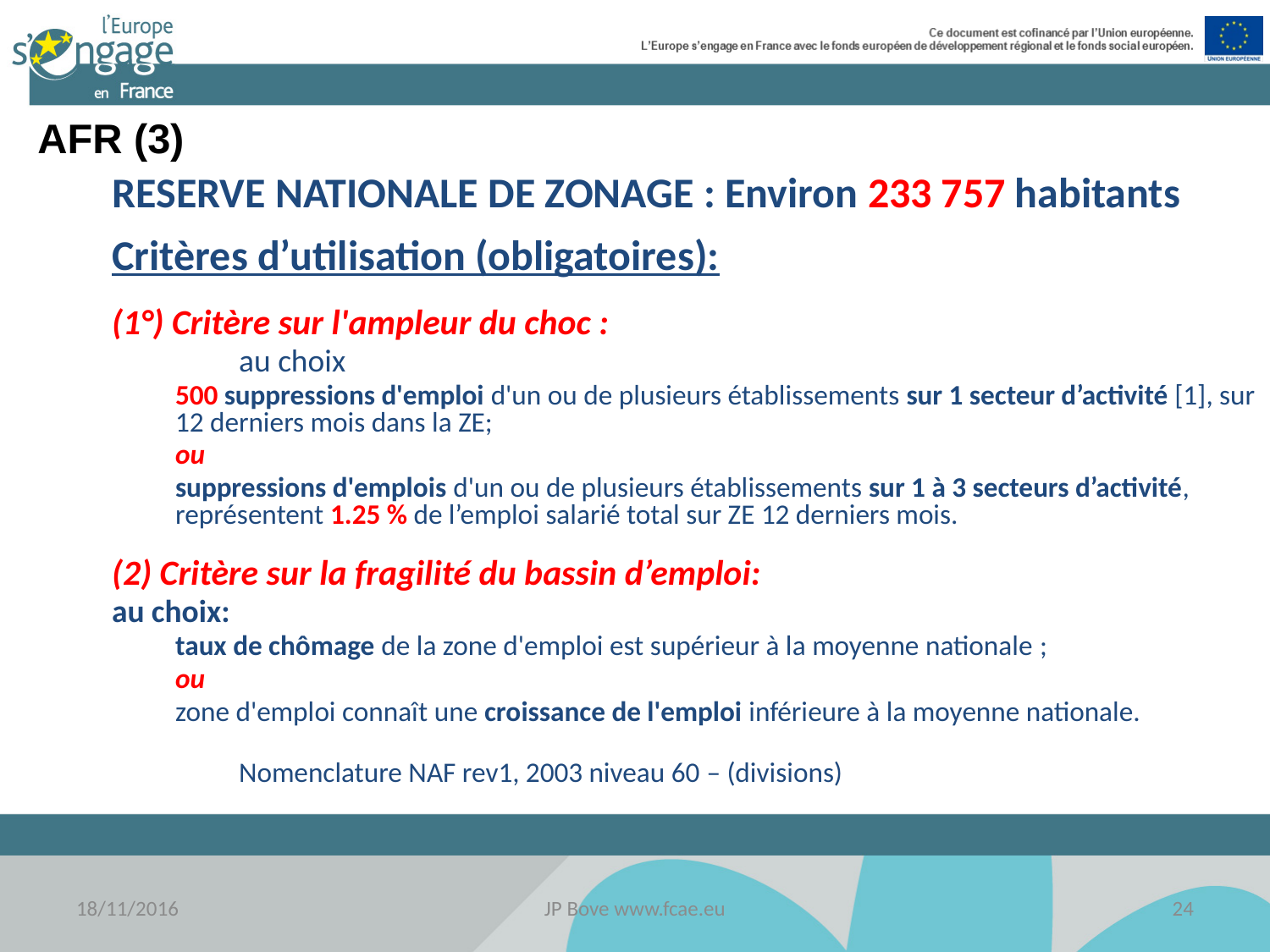

AFR (3)
RESERVE NATIONALE DE ZONAGE : Environ 233 757 habitants

Critères d’utilisation (obligatoires):

(1°) Critère sur l'ampleur du choc :
	au choix
500 suppressions d'emploi d'un ou de plusieurs établissements sur 1 secteur d’activité [1], sur 12 derniers mois dans la ZE;
ou
suppressions d'emplois d'un ou de plusieurs établissements sur 1 à 3 secteurs d’activité, représentent 1.25 % de l’emploi salarié total sur ZE 12 derniers mois.

(2) Critère sur la fragilité du bassin d’emploi:
au choix:
taux de chômage de la zone d'emploi est supérieur à la moyenne nationale ;
ou
zone d'emploi connaît une croissance de l'emploi inférieure à la moyenne nationale.

	Nomenclature NAF rev1, 2003 niveau 60­ – (divisions)
18/11/2016
JP Bove www.fcae.eu
24